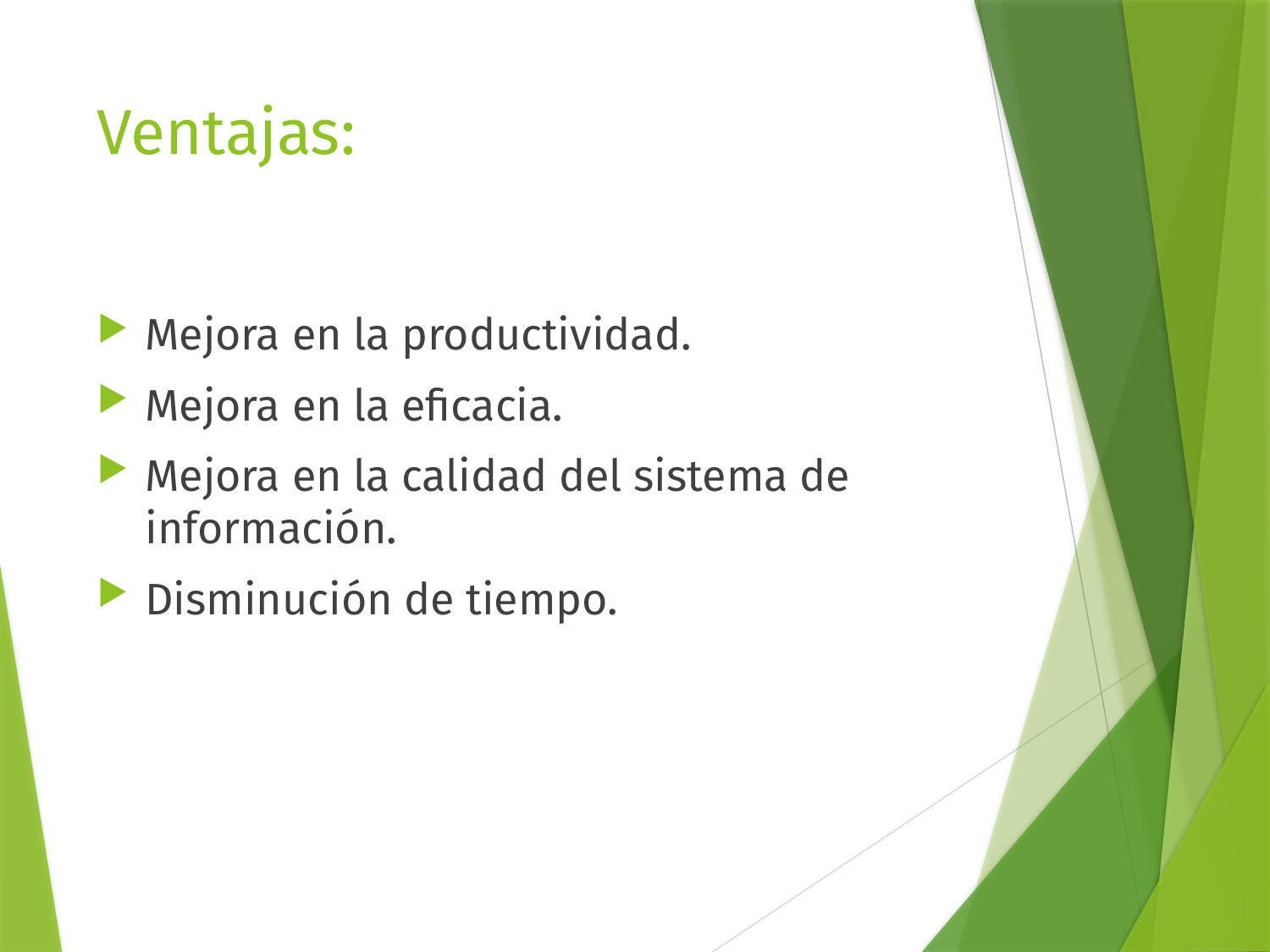

# Ventajas:
Mejora en la productividad.
Mejora en la eficacia.
Mejora en la calidad del sistema de información.
Disminución de tiempo.